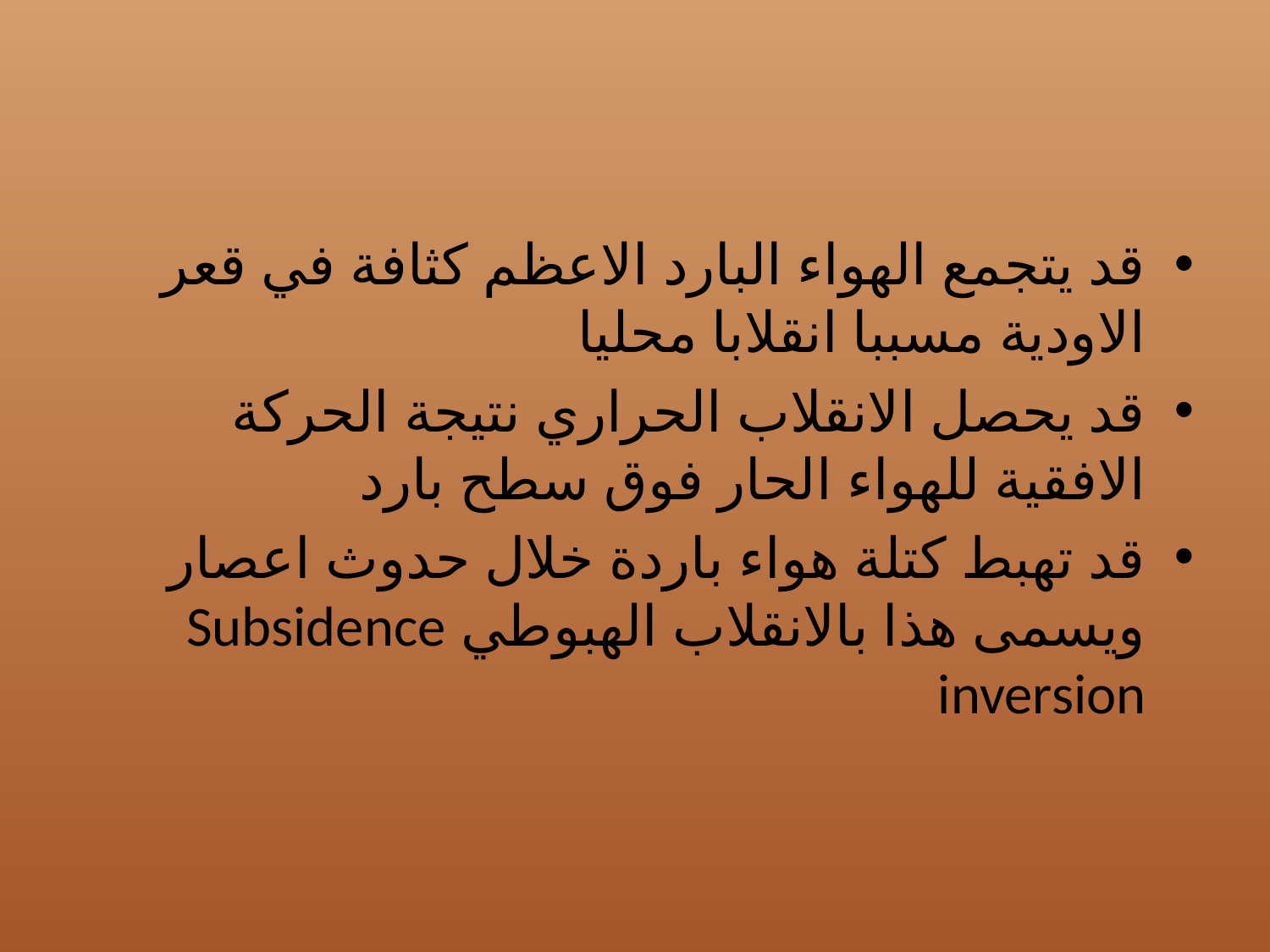

#
قد يتجمع الهواء البارد الاعظم كثافة في قعر الاودية مسببا انقلابا محليا
قد يحصل الانقلاب الحراري نتيجة الحركة الافقية للهواء الحار فوق سطح بارد
قد تهبط كتلة هواء باردة خلال حدوث اعصار ويسمى هذا بالانقلاب الهبوطي Subsidence inversion